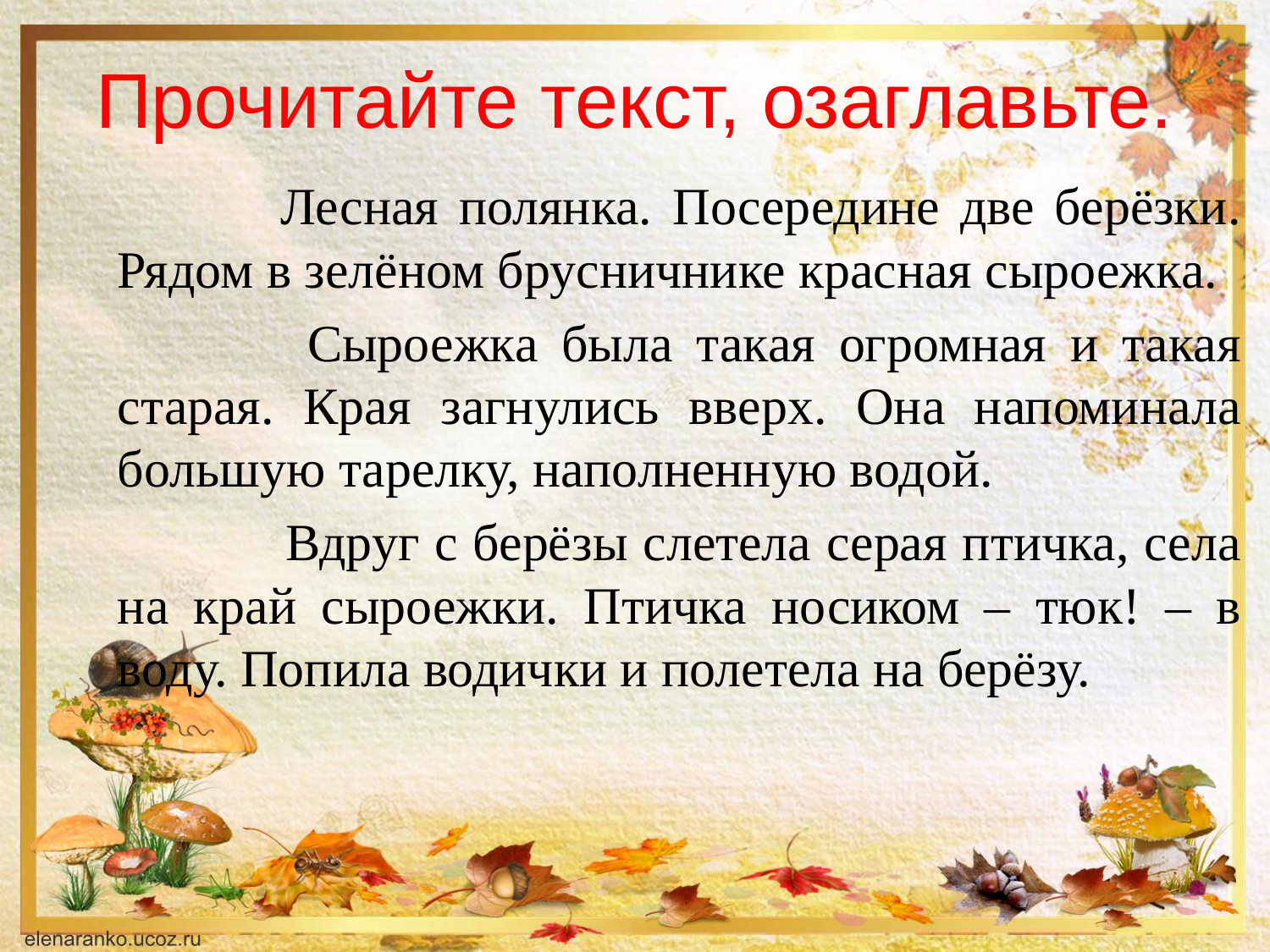

# Прочитайте текст, озаглавьте.
        Лесная полянка. Посередине две берёзки. Рядом в зелёном брусничнике красная сыроежка.
        Сыроежка была такая огромная и такая старая. Края загнулись вверх. Она напоминала большую тарелку, наполненную водой.
           Вдруг с берёзы слетела серая птичка, села на край сыроежки. Птичка носиком – тюк! – в воду. Попила водички и полетела на берёзу.